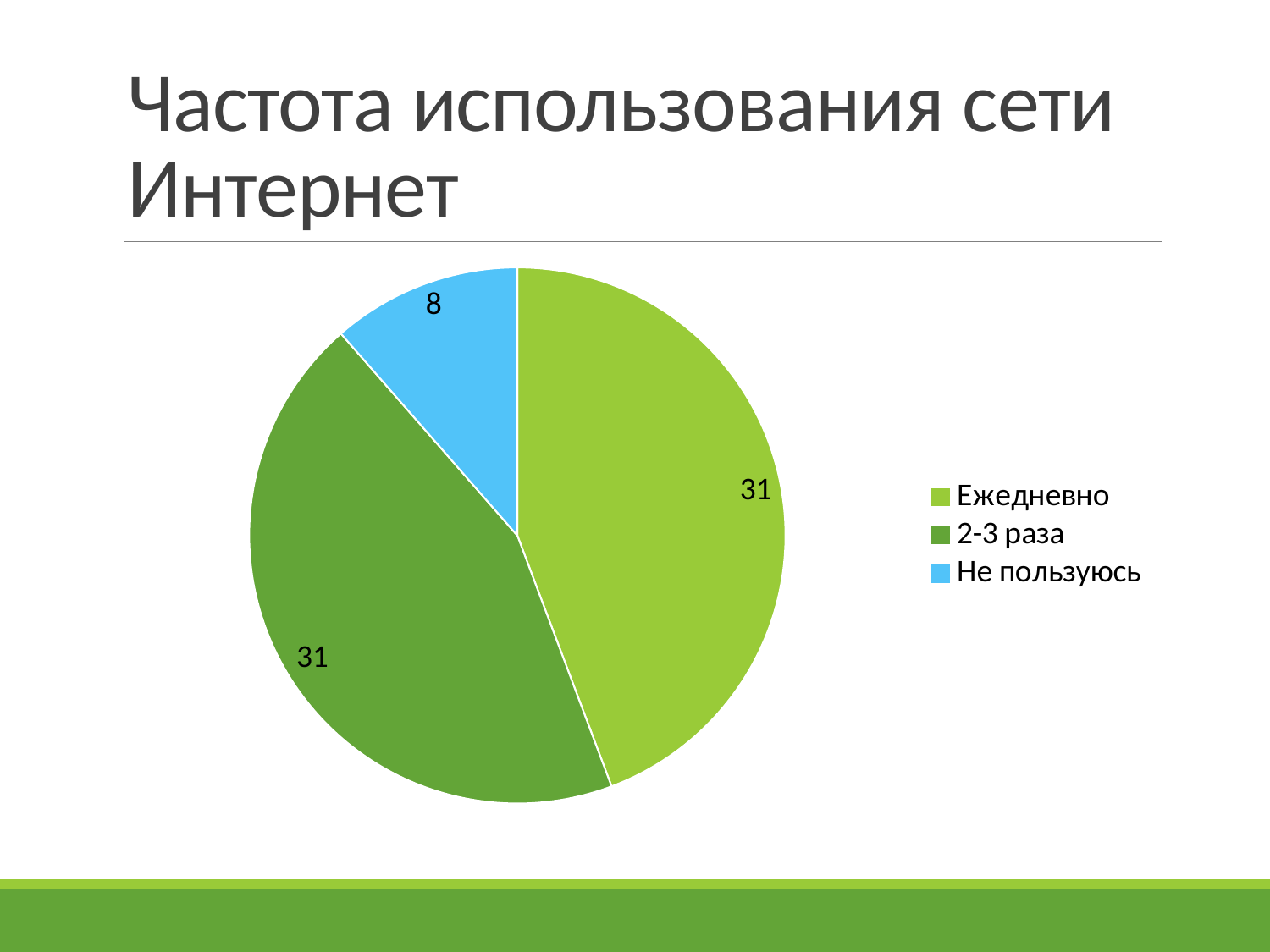

# Частота использования сети Интернет

### Chart

| Category |  |
|---|---|
| Ежедневно | 31.0 |
| 2-3 раза | 31.0 |
| Не пользуюсь | 8.0 |